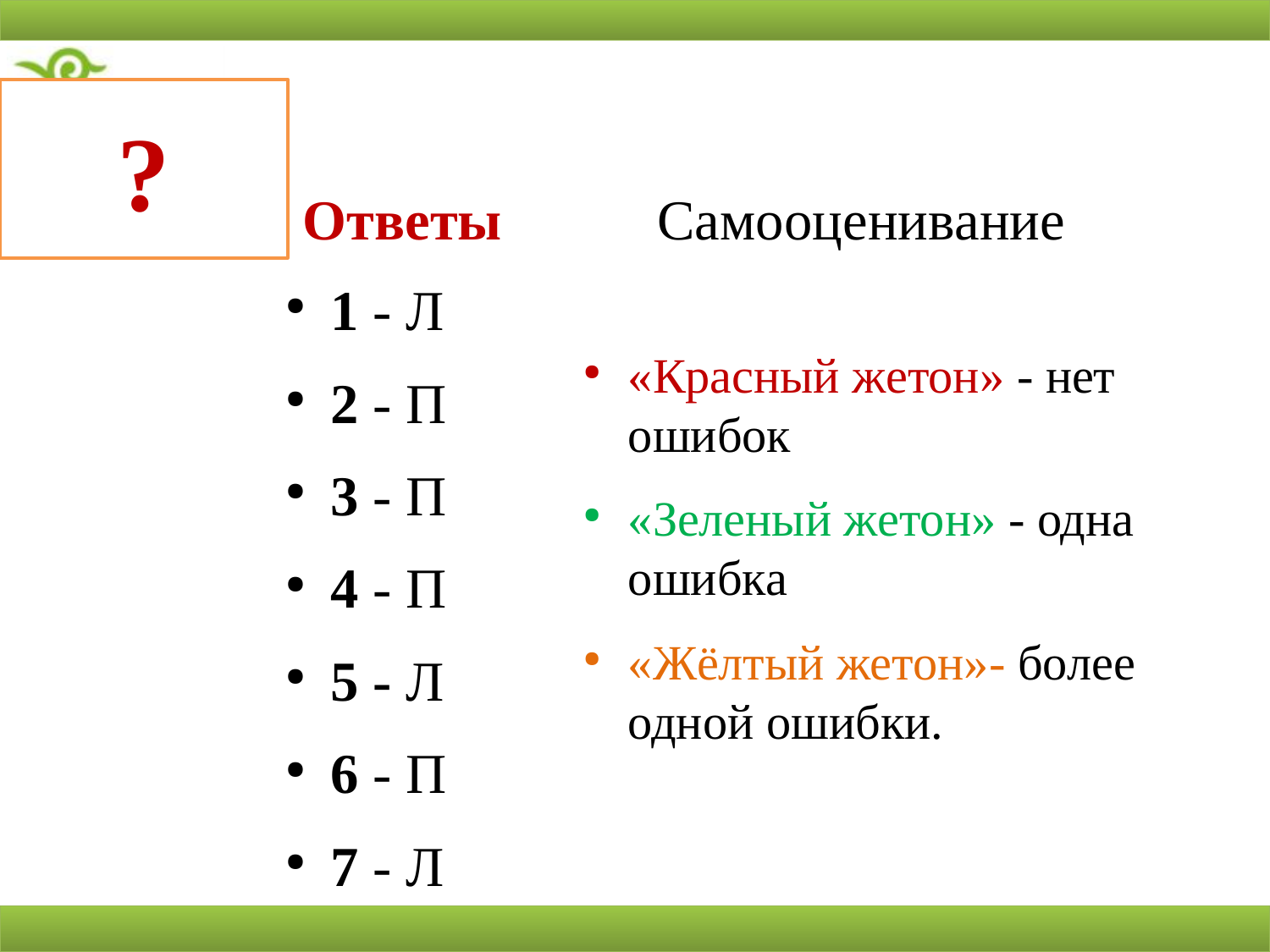

# ?
   Ответы
Самооценивание
1 - Л
2 - П
3 - П
4 - П
5 - Л
6 - П
7 - Л

«Красный жетон» - нет ошибок
«Зеленый жетон» - одна ошибка
«Жёлтый жетон»- более одной ошибки.